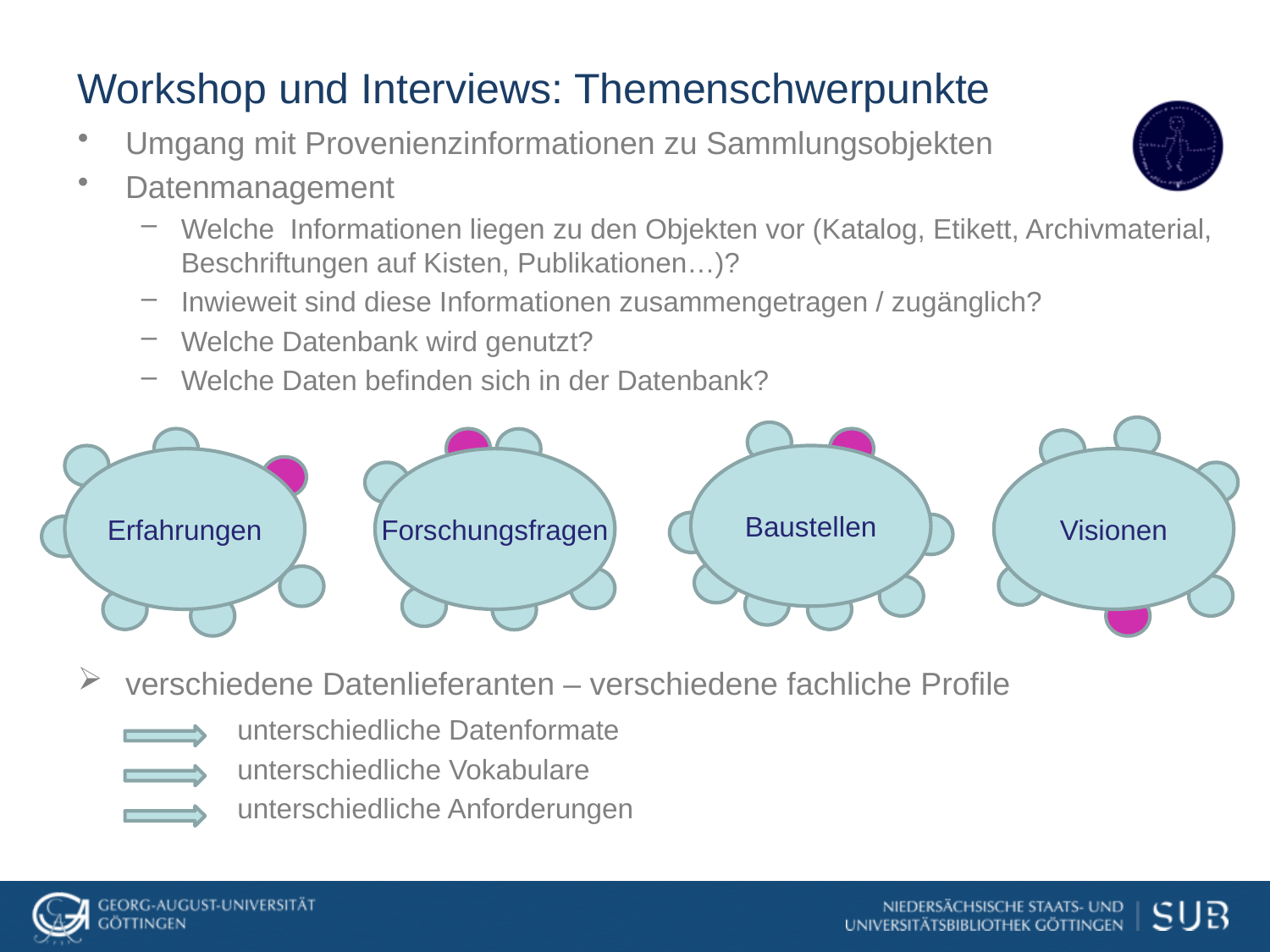

# Workshop und Interviews: Themenschwerpunkte
Umgang mit Provenienzinformationen zu Sammlungsobjekten
Datenmanagement
Welche  Informationen liegen zu den Objekten vor (Katalog, Etikett, Archivmaterial, Beschriftungen auf Kisten, Publikationen…)?
Inwieweit sind diese Informationen zusammengetragen / zugänglich?
Welche Datenbank wird genutzt?
Welche Daten befinden sich in der Datenbank?

verschiedene Datenlieferanten – verschiedene fachliche Profile

Baustellen
Erfahrungen
Forschungsfragen
Visionen

unterschiedliche Datenformate
unterschiedliche Vokabulare
unterschiedliche Anforderungen